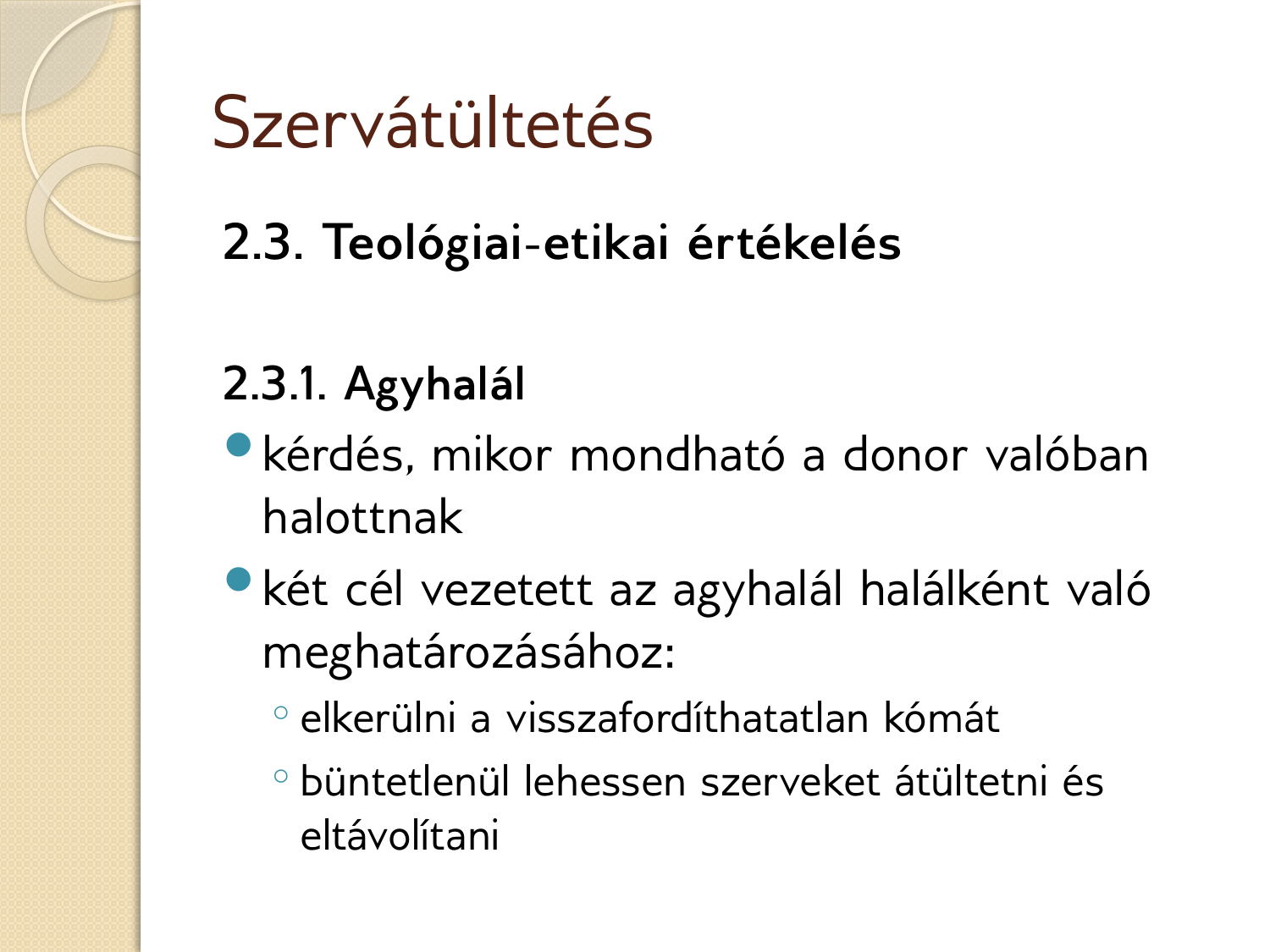

# Szervátültetés
2.3. Teológiai-etikai értékelés

2.3.1. Agyhalál
kérdés, mikor mondható a donor valóban halottnak
két cél vezetett az agyhalál halálként való meghatározásához:
elkerülni a visszafordíthatatlan kómát
büntetlenül lehessen szerveket átültetni és eltávolítani